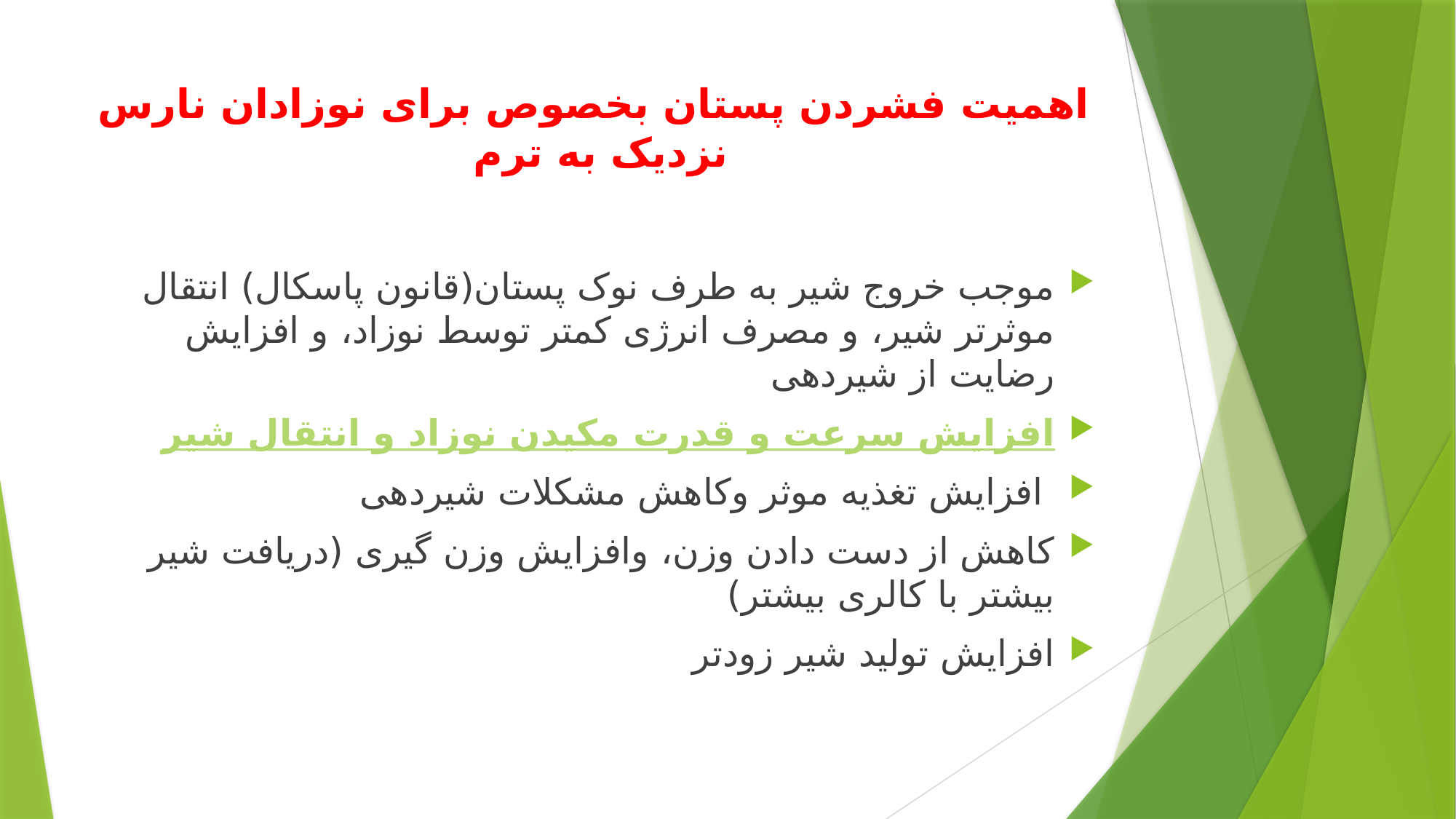

# اهمیت فشردن پستان بخصوص برای نوزادان نارس نزدیک به ترم
موجب خروج شیر به طرف نوک پستان(قانون پاسکال) انتقال موثرتر شیر، و مصرف انرژی کمتر توسط نوزاد، و افزایش رضایت از شیردهی
افزایش سرعت و قدرت مکیدن نوزاد و انتقال شیر
 افزایش تغذیه موثر وکاهش مشکلات شیردهی
کاهش از دست دادن وزن، وافزایش وزن گیری (دریافت شیر بیشتر با کالری بیشتر)
افزایش تولید شیر زودتر